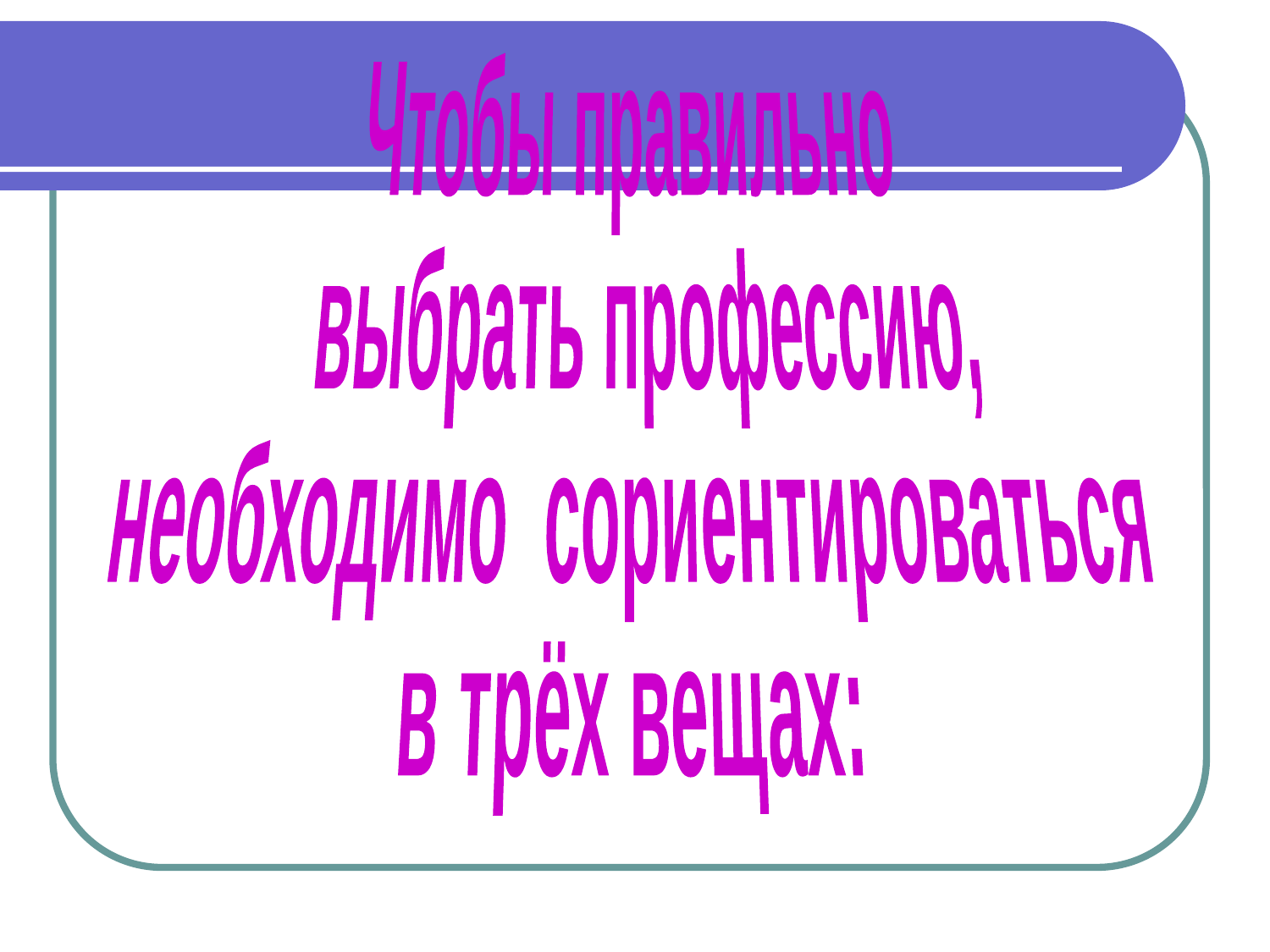

Чтобы правильно
 выбрать профессию,
необходимо  сориентироваться
в трёх вещах: